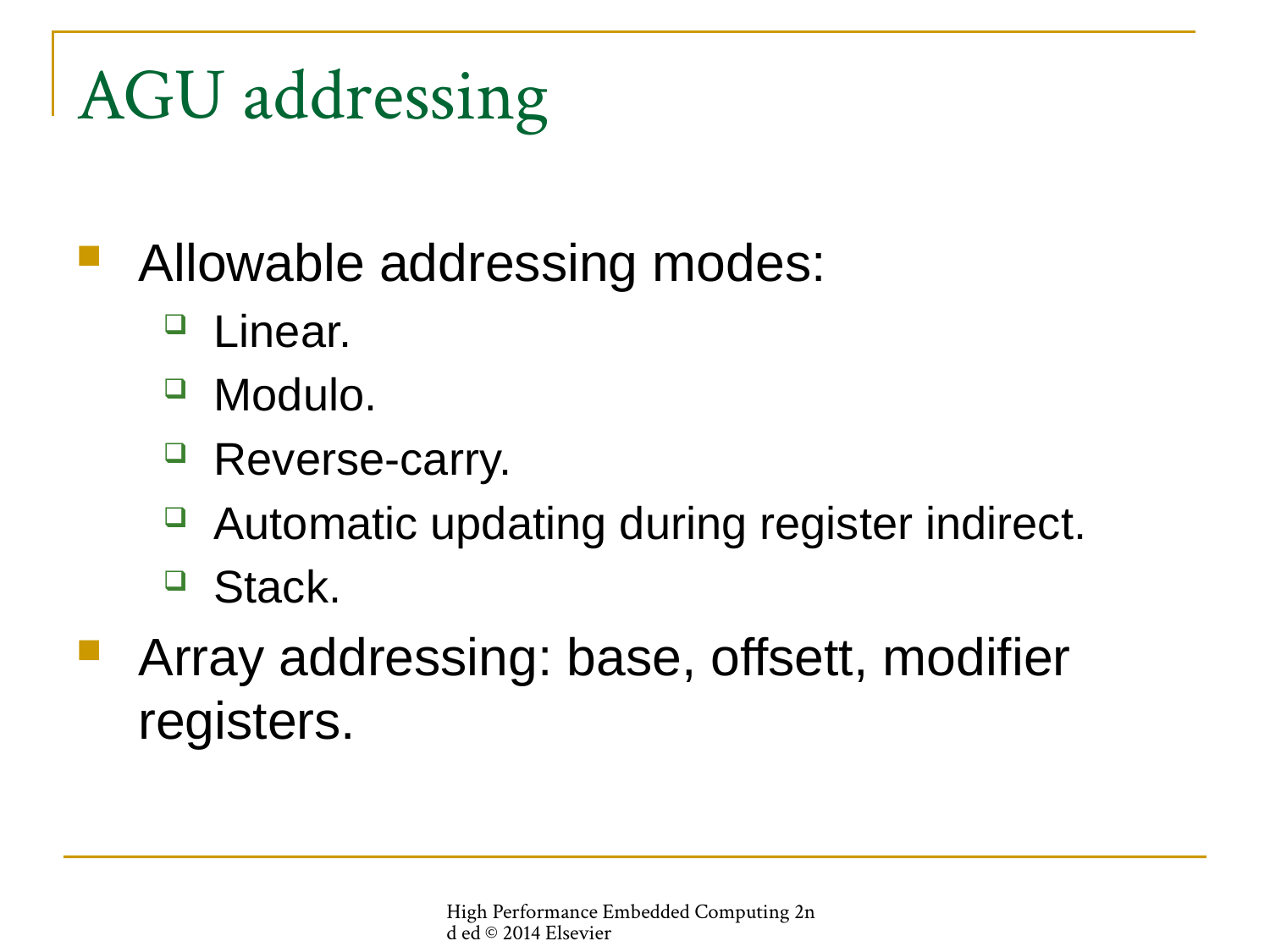

# AGU addressing
Allowable addressing modes:
Linear.
Modulo.
Reverse-carry.
Automatic updating during register indirect.
Stack.
Array addressing: base, offsett, modifier registers.
High Performance Embedded Computing 2nd ed © 2014 Elsevier